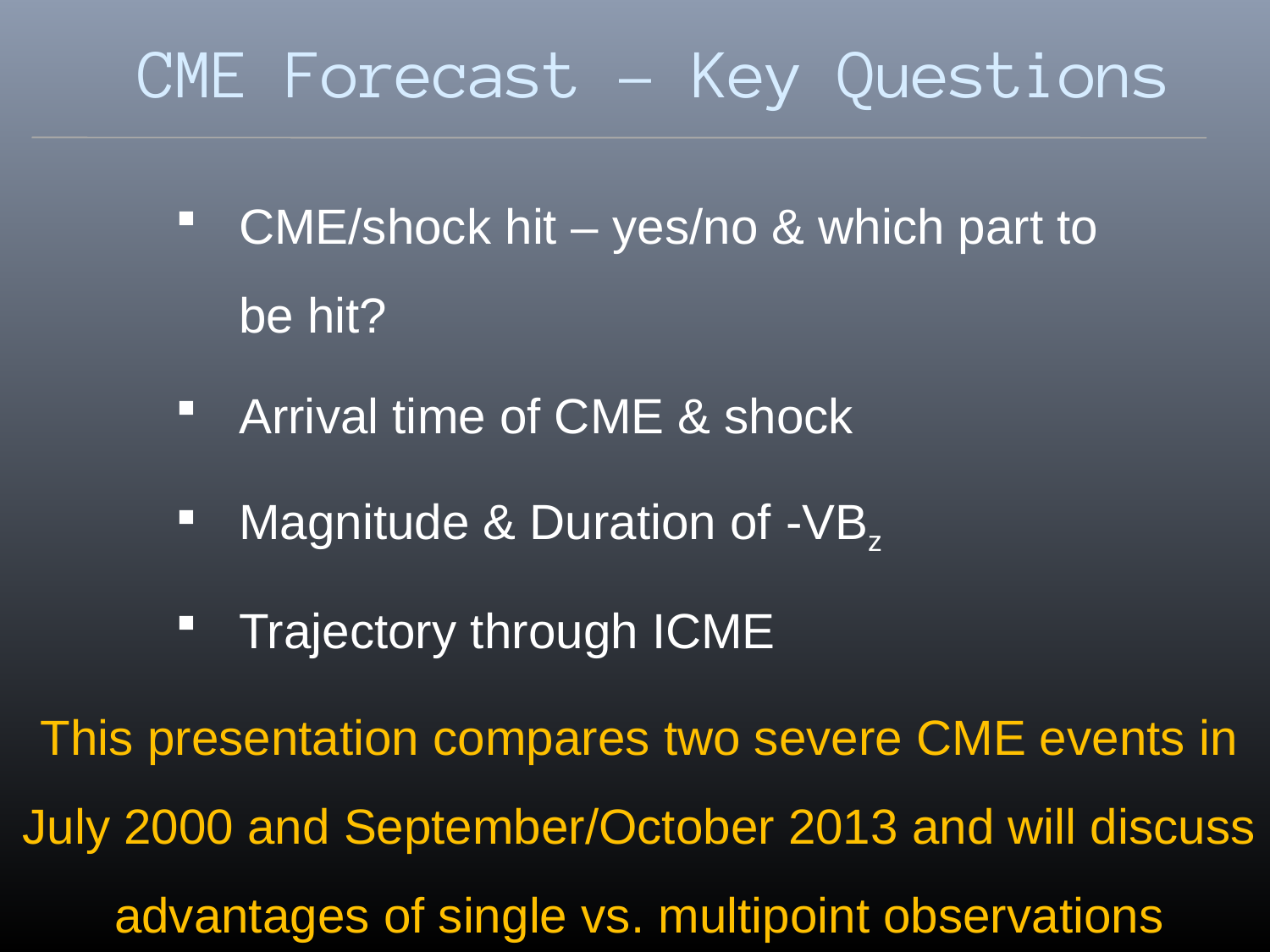

# CME Forecast – Key Questions
CME/shock hit – yes/no & which part to be hit?
Arrival time of CME & shock
Magnitude & Duration of -VBz
Trajectory through ICME

This presentation compares two severe CME events in July 2000 and September/October 2013 and will discuss advantages of single vs. multipoint observations